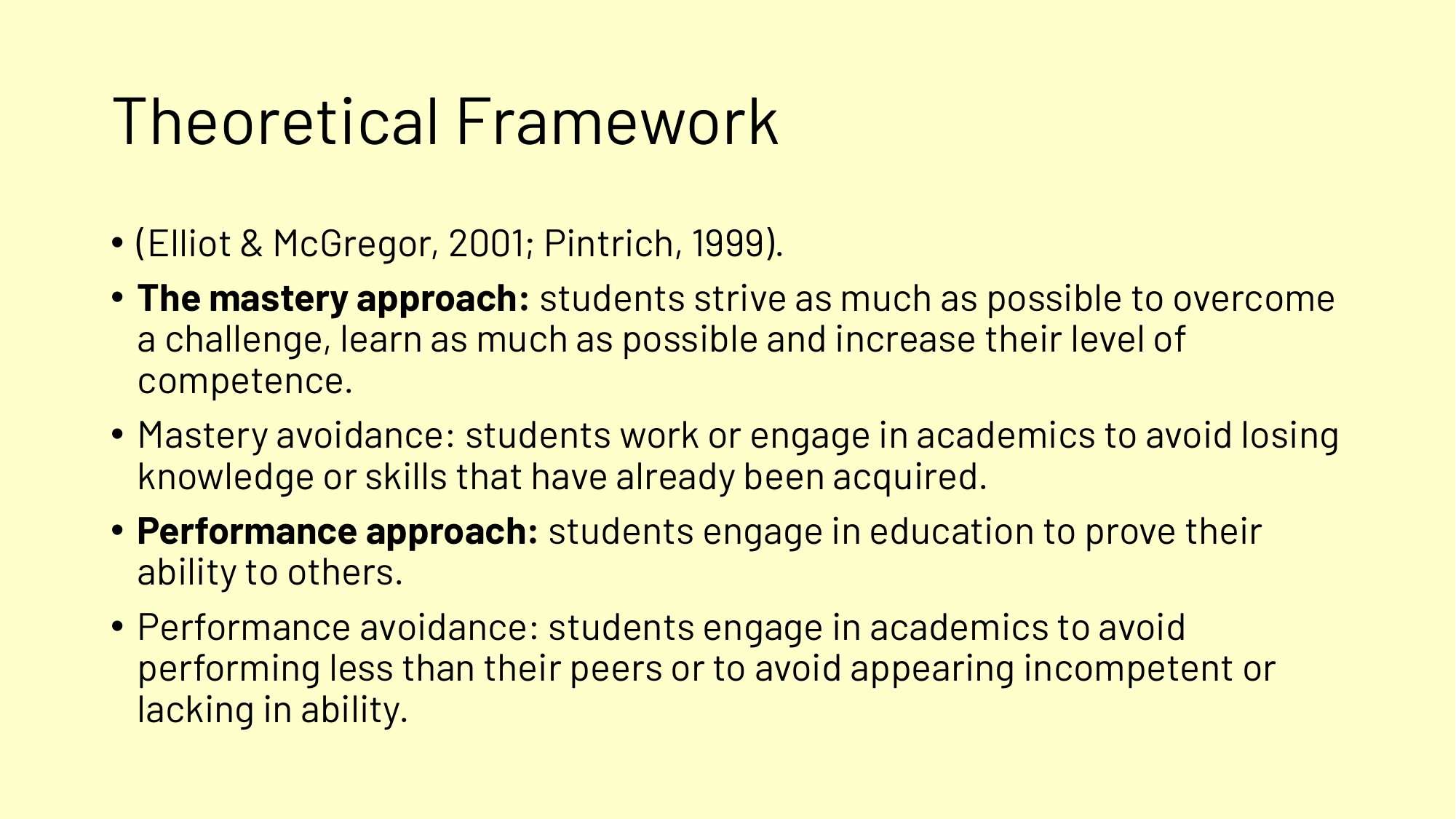

# Theoretical Framework
(Elliot & McGregor, 2001; Pintrich, 1999).
The mastery approach: students strive as much as possible to overcome a challenge, learn as much as possible and increase their level of competence.
Mastery avoidance: students work or engage in academics to avoid losing knowledge or skills that have already been acquired.
Performance approach: students engage in education to prove their ability to others.
Performance avoidance: students engage in academics to avoid performing less than their peers or to avoid appearing incompetent or lacking in ability.